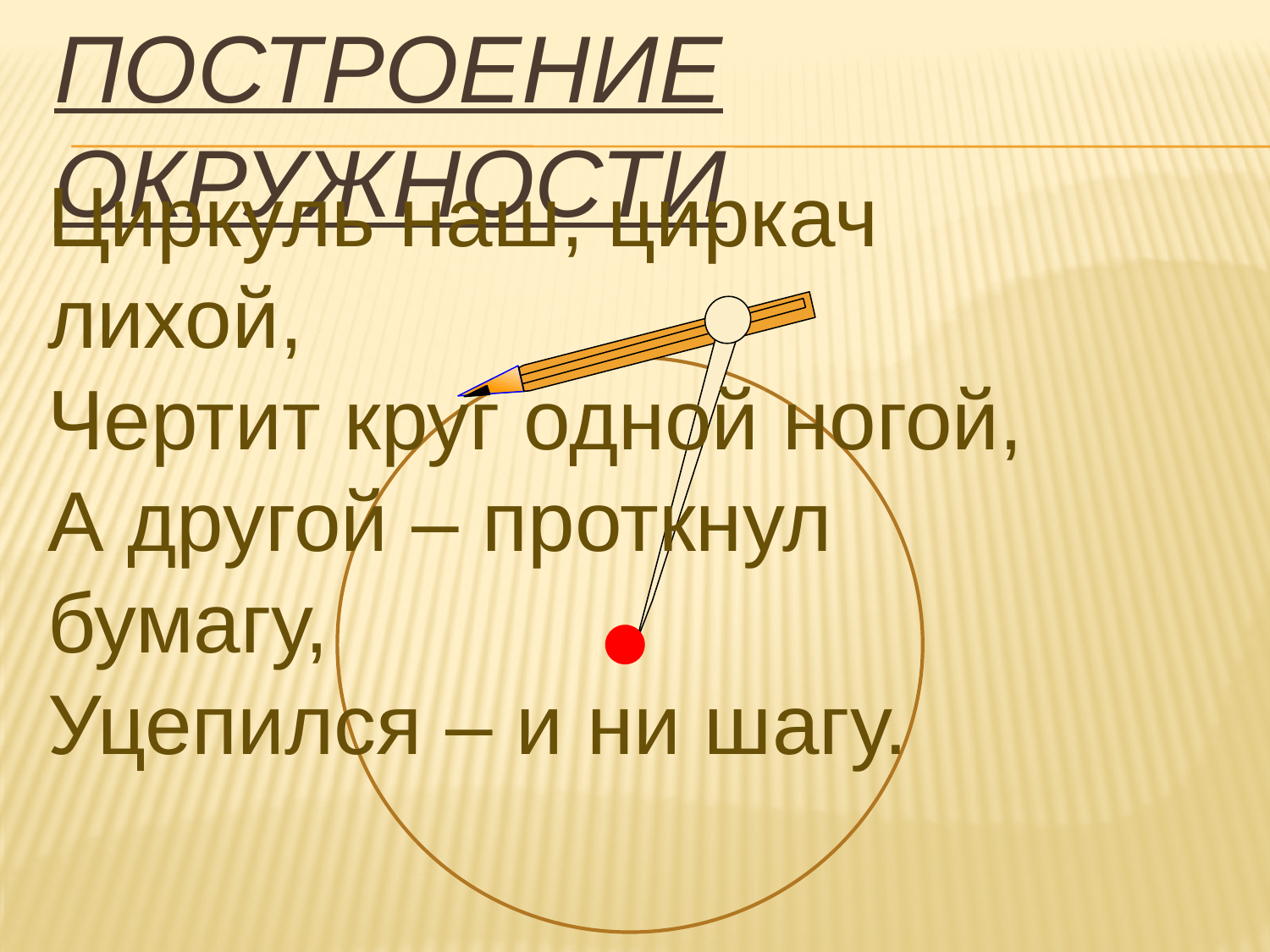

# Построение окружности
Циркуль наш, циркач лихой,
Чертит круг одной ногой,
А другой – проткнул бумагу,
Уцепился – и ни шагу.